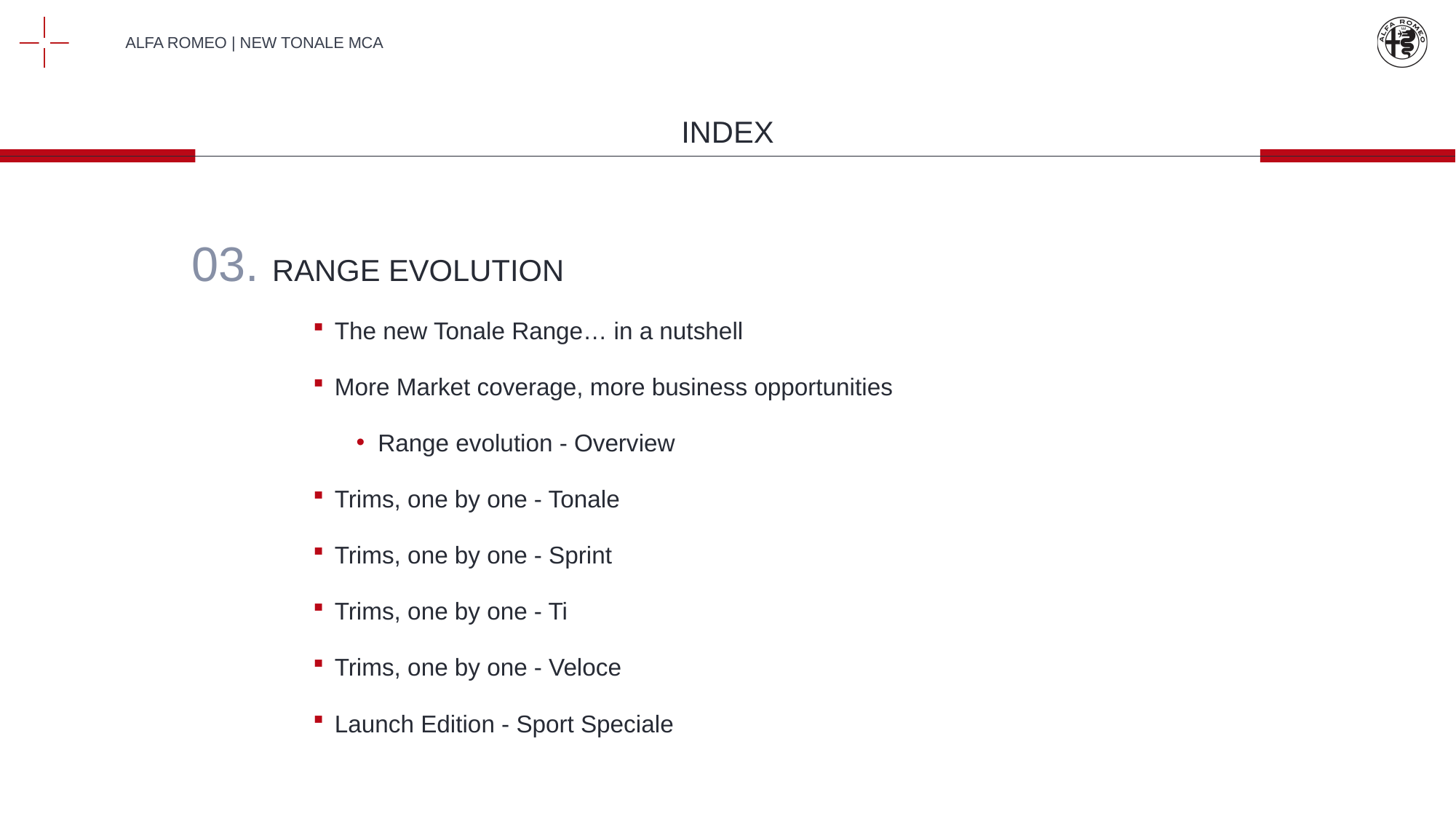

INDEX

03. Range evolution
The new Tonale Range… in a nutshell
More Market coverage, more business opportunities
Range evolution - Overview
Trims, one by one - Tonale
Trims, one by one - Sprint
Trims, one by one - Ti
Trims, one by one - Veloce
Launch Edition - Sport Speciale